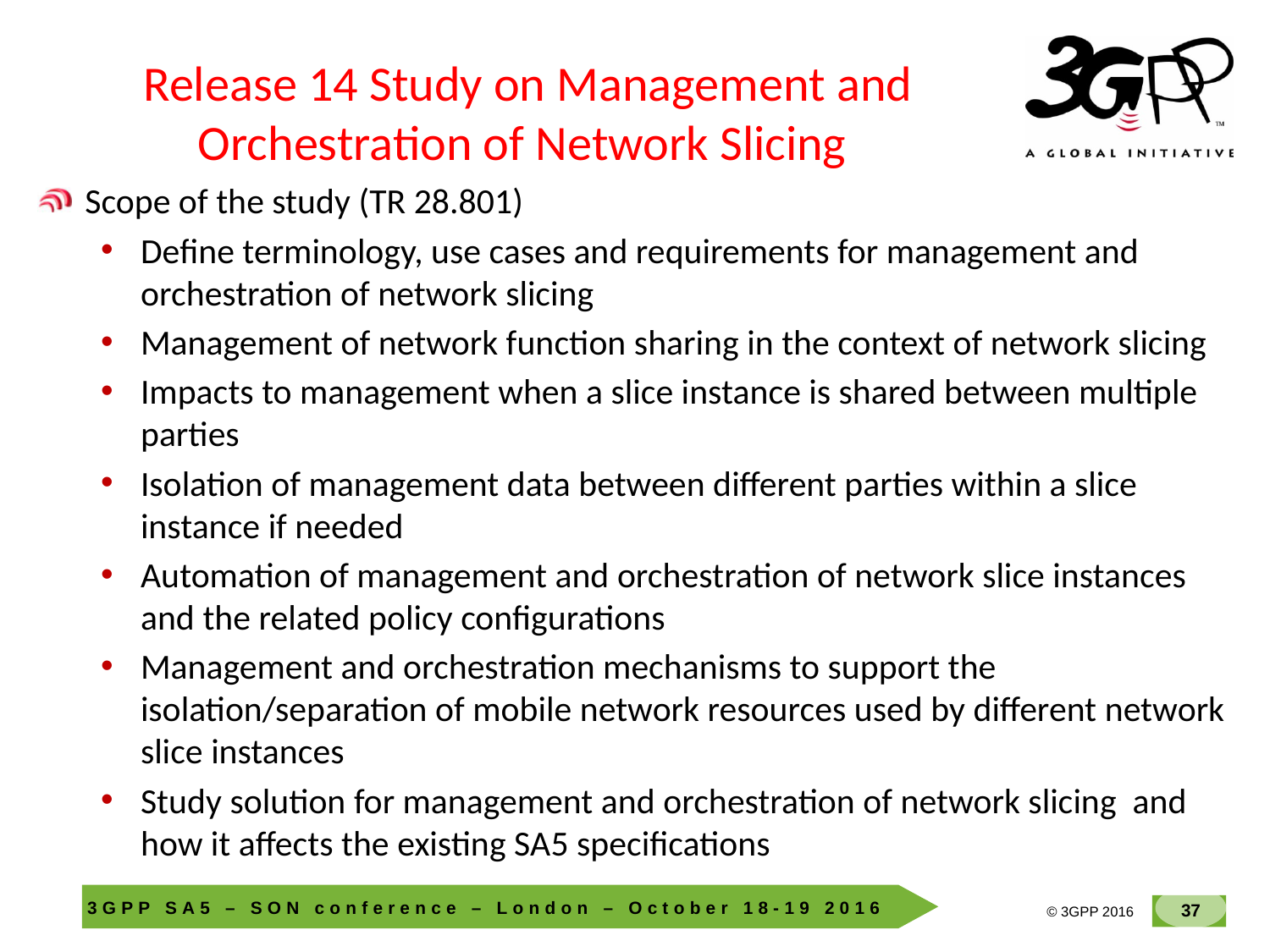

# Release 14 Study on Management and Orchestration of Network Slicing
Scope of the study (TR 28.801)
Define terminology, use cases and requirements for management and orchestration of network slicing
Management of network function sharing in the context of network slicing
Impacts to management when a slice instance is shared between multiple parties
Isolation of management data between different parties within a slice instance if needed
Automation of management and orchestration of network slice instances and the related policy configurations
Management and orchestration mechanisms to support the isolation/separation of mobile network resources used by different network slice instances
Study solution for management and orchestration of network slicing  and how it affects the existing SA5 specifications